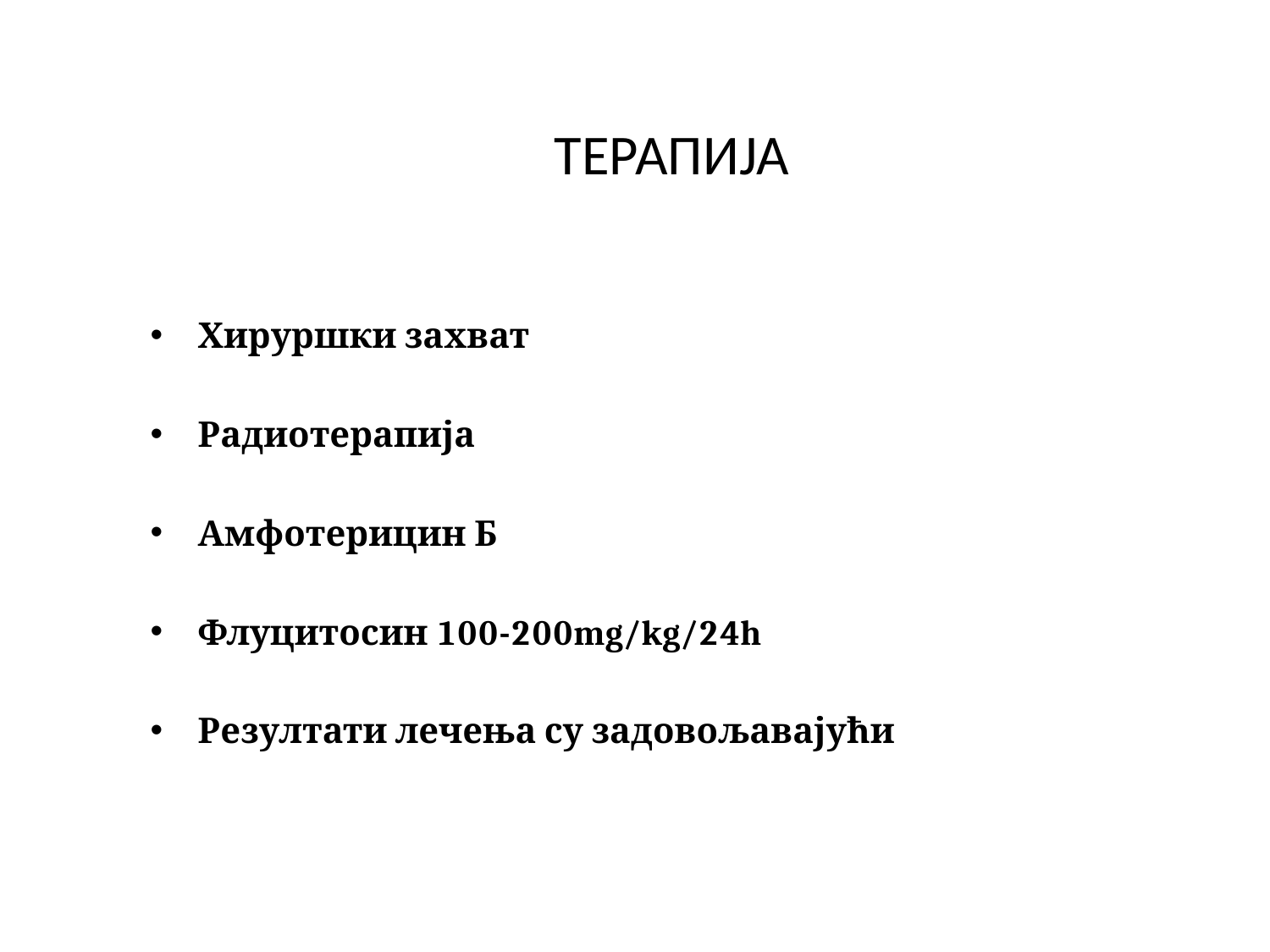

# ТЕРАПИЈА
Хируршки захват

Радиотерапија

Амфотерицин Б

Флуцитосин 100-200mg/kg/24h

Резултати лечења су задовољавајући